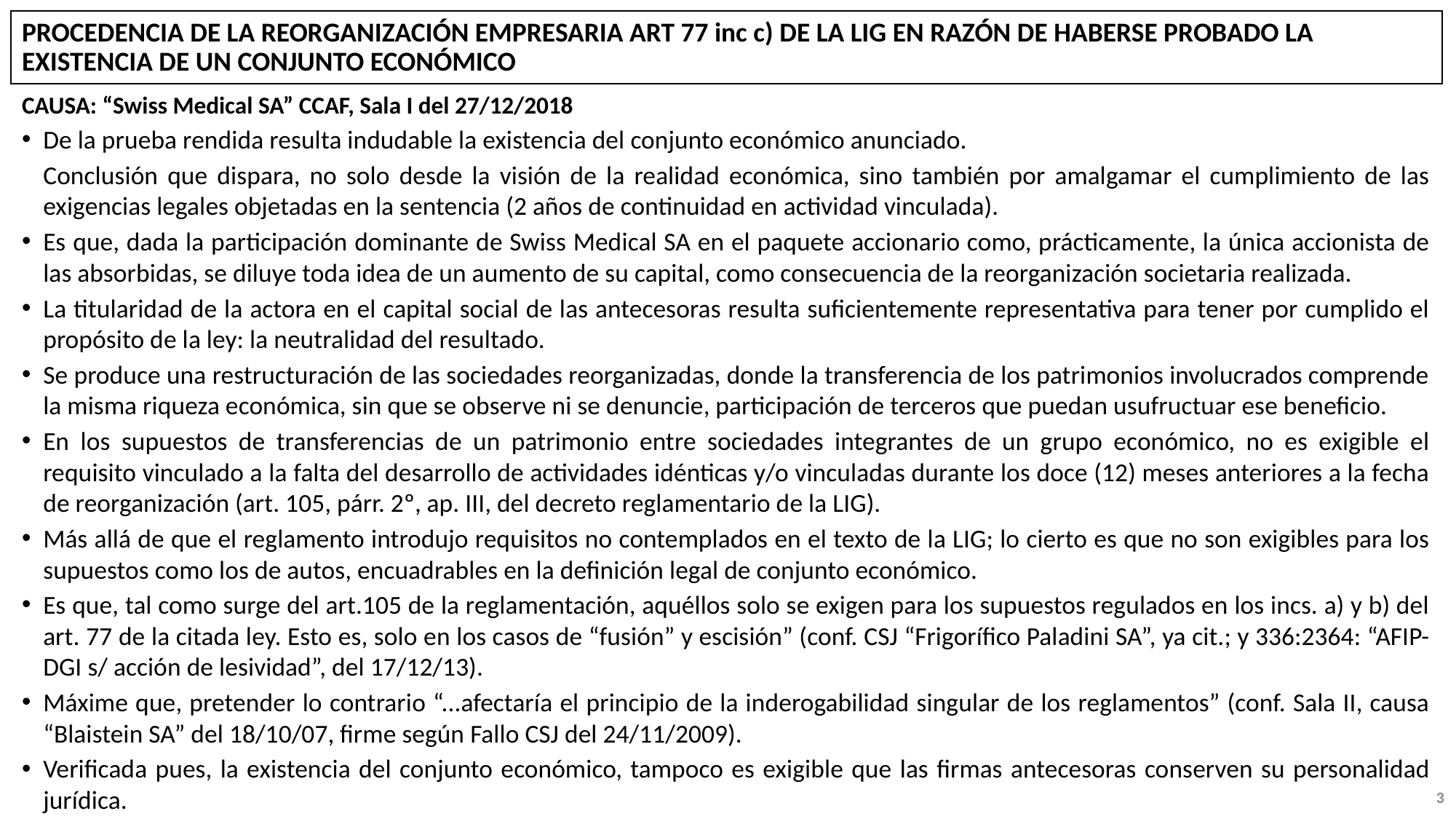

# PROCEDENCIA DE LA REORGANIZACIÓN EMPRESARIA ART 77 inc c) DE LA LIG EN RAZÓN DE HABERSE PROBADO LA EXISTENCIA DE UN CONJUNTO ECONÓMICO
CAUSA: “Swiss Medical SA” CCAF, Sala I del 27/12/2018
De la prueba rendida resulta indudable la existencia del conjunto económico anunciado.
Conclusión que dispara, no solo desde la visión de la realidad económica, sino también por amalgamar el cumplimiento de las exigencias legales objetadas en la sentencia (2 años de continuidad en actividad vinculada).
Es que, dada la participación dominante de Swiss Medical SA en el paquete accionario como, prácticamente, la única accionista de las absorbidas, se diluye toda idea de un aumento de su capital, como consecuencia de la reorganización societaria realizada.
La titularidad de la actora en el capital social de las antecesoras resulta suficientemente representativa para tener por cumplido el propósito de la ley: la neutralidad del resultado.
Se produce una restructuración de las sociedades reorganizadas, donde la transferencia de los patrimonios involucrados comprende la misma riqueza económica, sin que se observe ni se denuncie, participación de terceros que puedan usufructuar ese beneficio.
En los supuestos de transferencias de un patrimonio entre sociedades integrantes de un grupo económico, no es exigible el requisito vinculado a la falta del desarrollo de actividades idénticas y/o vinculadas durante los doce (12) meses anteriores a la fecha de reorganización (art. 105, párr. 2º, ap. III, del decreto reglamentario de la LIG).
Más allá de que el reglamento introdujo requisitos no contemplados en el texto de la LIG; lo cierto es que no son exigibles para los supuestos como los de autos, encuadrables en la definición legal de conjunto económico.
Es que, tal como surge del art.105 de la reglamentación, aquéllos solo se exigen para los supuestos regulados en los incs. a) y b) del art. 77 de la citada ley. Esto es, solo en los casos de “fusión” y escisión” (conf. CSJ “Frigorífico Paladini SA”, ya cit.; y 336:2364: “AFIP-DGI s/ acción de lesividad”, del 17/12/13).
Máxime que, pretender lo contrario “...afectaría el principio de la inderogabilidad singular de los reglamentos” (conf. Sala II, causa “Blaistein SA” del 18/10/07, firme según Fallo CSJ del 24/11/2009).
Verificada pues, la existencia del conjunto económico, tampoco es exigible que las firmas antecesoras conserven su personalidad jurídica.
3